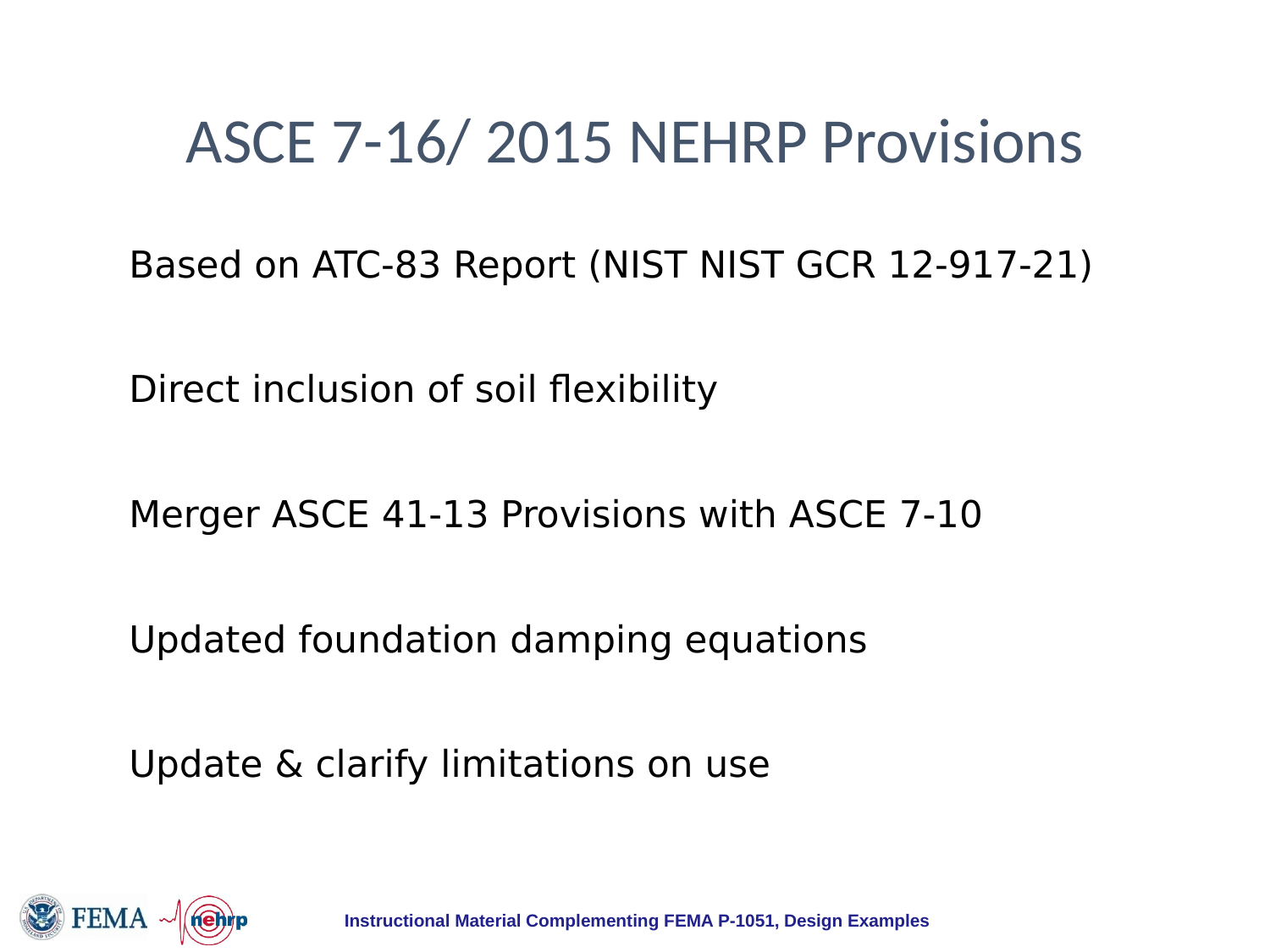

# ASCE 7-16/ 2015 NEHRP Provisions
Based on ATC-83 Report (NIST NIST GCR 12-917-21)

Direct inclusion of soil flexibility

Merger ASCE 41-13 Provisions with ASCE 7-10

Updated foundation damping equations

Update & clarify limitations on use